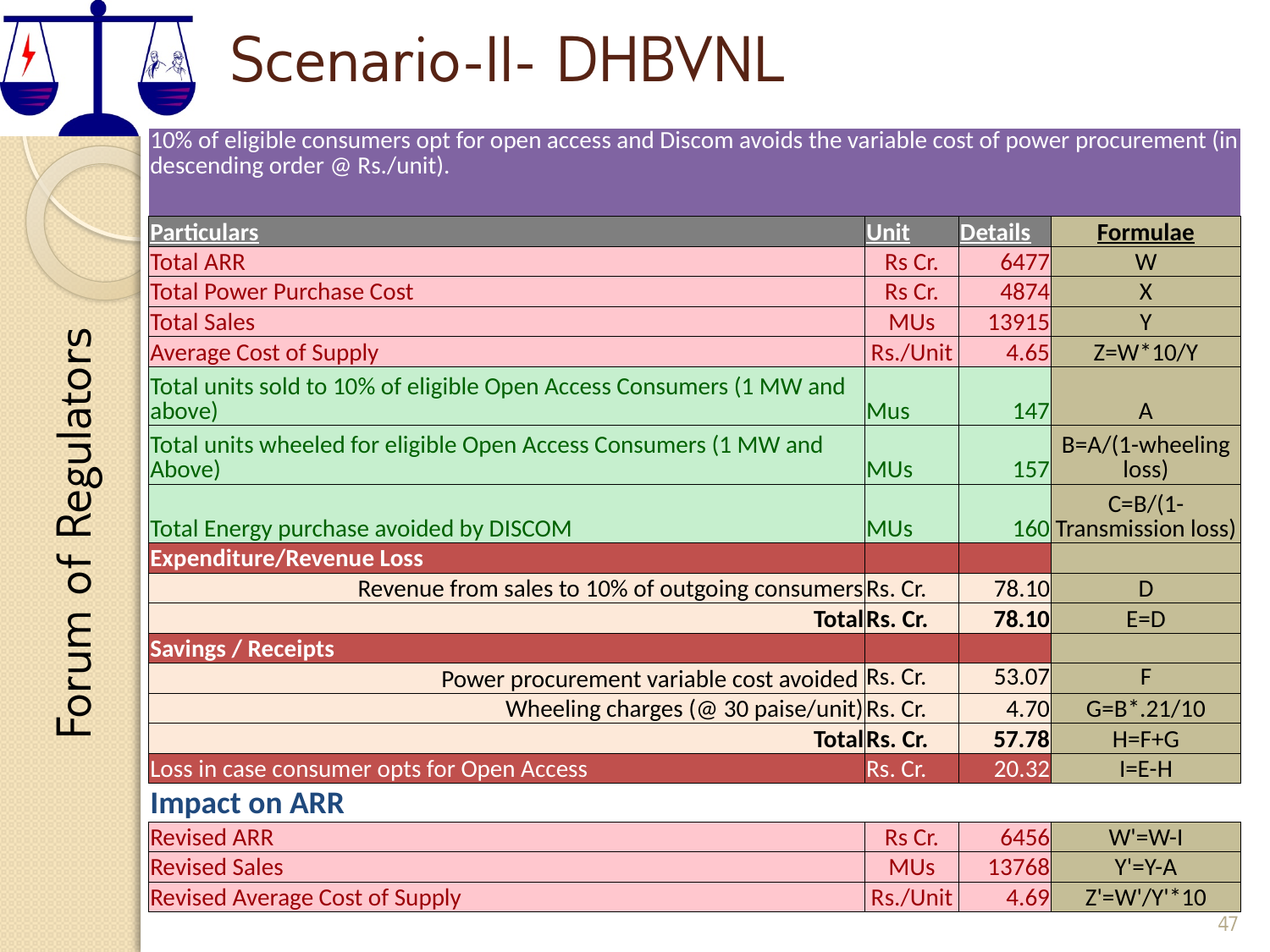

# Scenario-II- DHBVNL
| 10% of eligible consumers opt for open access and Discom avoids the variable cost of power procurement (in descending order @ Rs./unit). |  |  |  |
| --- | --- | --- | --- |
| Particulars | Unit | Details | Formulae |
| Total ARR | Rs Cr. | 6477 | W |
| Total Power Purchase Cost | Rs Cr. | 4874 | X |
| Total Sales | MUs | 13915 | Y |
| Average Cost of Supply | Rs./Unit | 4.65 | Z=W\*10/Y |
| Total units sold to 10% of eligible Open Access Consumers (1 MW and above) | Mus | 147 | A |
| Total units wheeled for eligible Open Access Consumers (1 MW and Above) | MUs | 157 | B=A/(1-wheeling loss) |
| Total Energy purchase avoided by DISCOM | MUs | 160 | C=B/(1-Transmission loss) |
| Expenditure/Revenue Loss |  |  |  |
| Revenue from sales to 10% of outgoing consumers | Rs. Cr. | 78.10 | D |
| Total | Rs. Cr. | 78.10 | E=D |
| Savings / Receipts |  |  |  |
| Power procurement variable cost avoided | Rs. Cr. | 53.07 | F |
| Wheeling charges (@ 30 paise/unit) | Rs. Cr. | 4.70 | G=B\*.21/10 |
| Total | Rs. Cr. | 57.78 | H=F+G |
| Loss in case consumer opts for Open Access | Rs. Cr. | 20.32 | I=E-H |
| Impact on ARR |  |  |  |
| Revised ARR | Rs Cr. | 6456 | W'=W-I |
| Revised Sales | MUs | 13768 | Y'=Y-A |
| Revised Average Cost of Supply | Rs./Unit | 4.69 | Z'=W'/Y'\*10 |
47